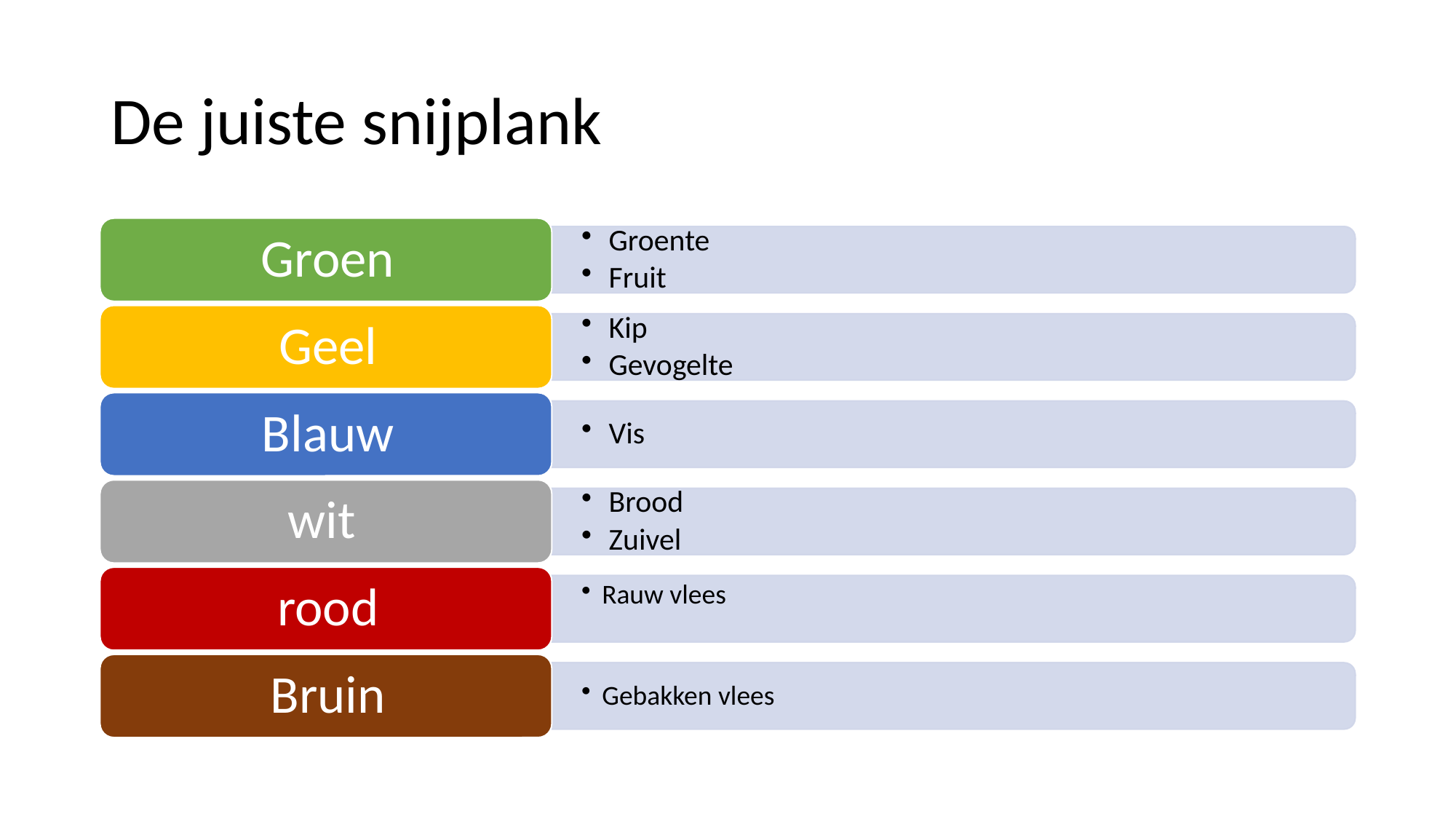

# De juiste snijplank
Groente
Fruit
Groen
Kip
Gevogelte
Geel
Vis
Blauw
Brood
Zuivel
wit
Rauw vlees

rood
Gebakken vlees
Bruin